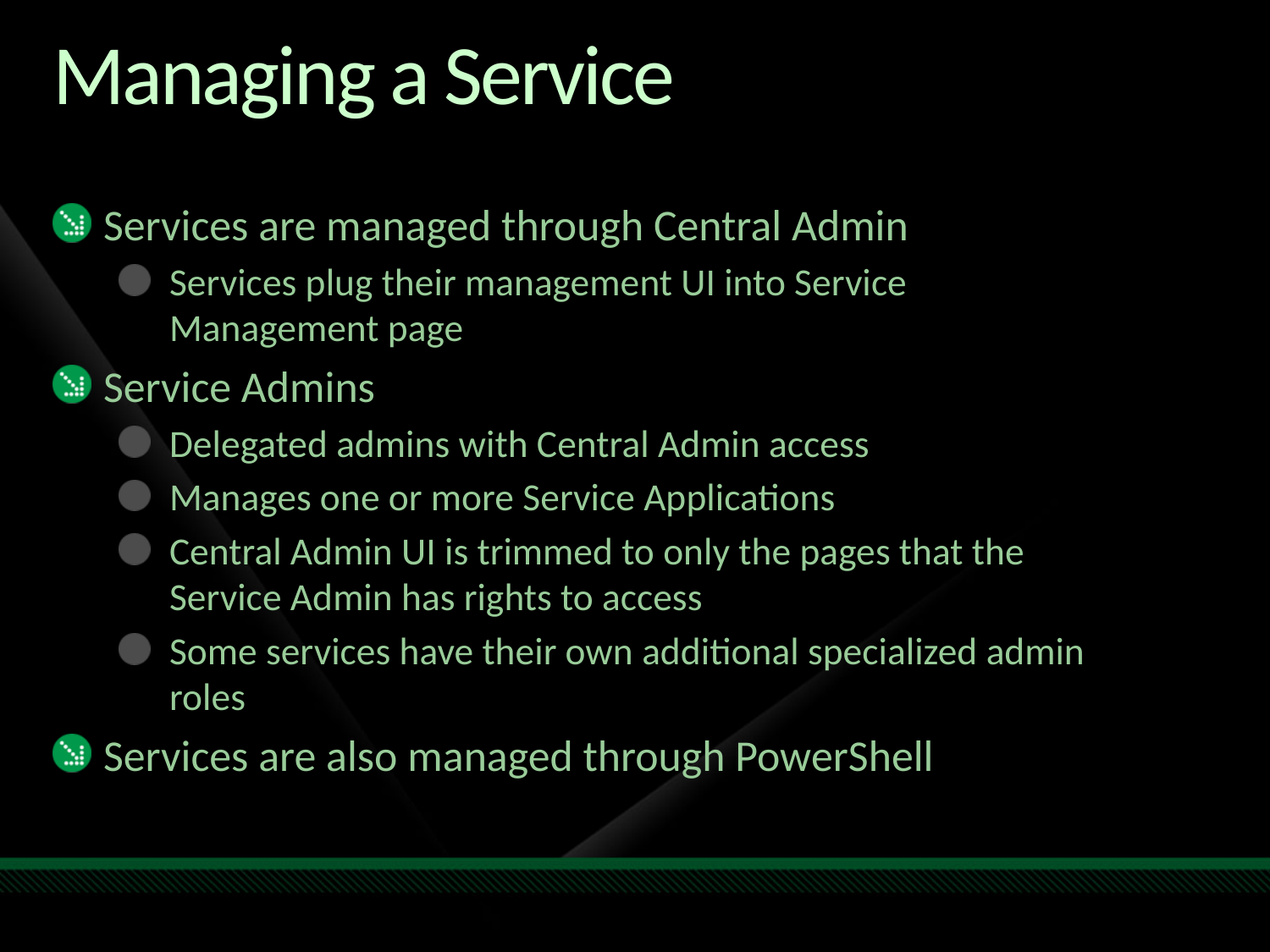

# Managing a Service
Services are managed through Central Admin
Services plug their management UI into Service Management page
Service Admins
Delegated admins with Central Admin access
Manages one or more Service Applications
Central Admin UI is trimmed to only the pages that the Service Admin has rights to access
Some services have their own additional specialized admin roles
Services are also managed through PowerShell